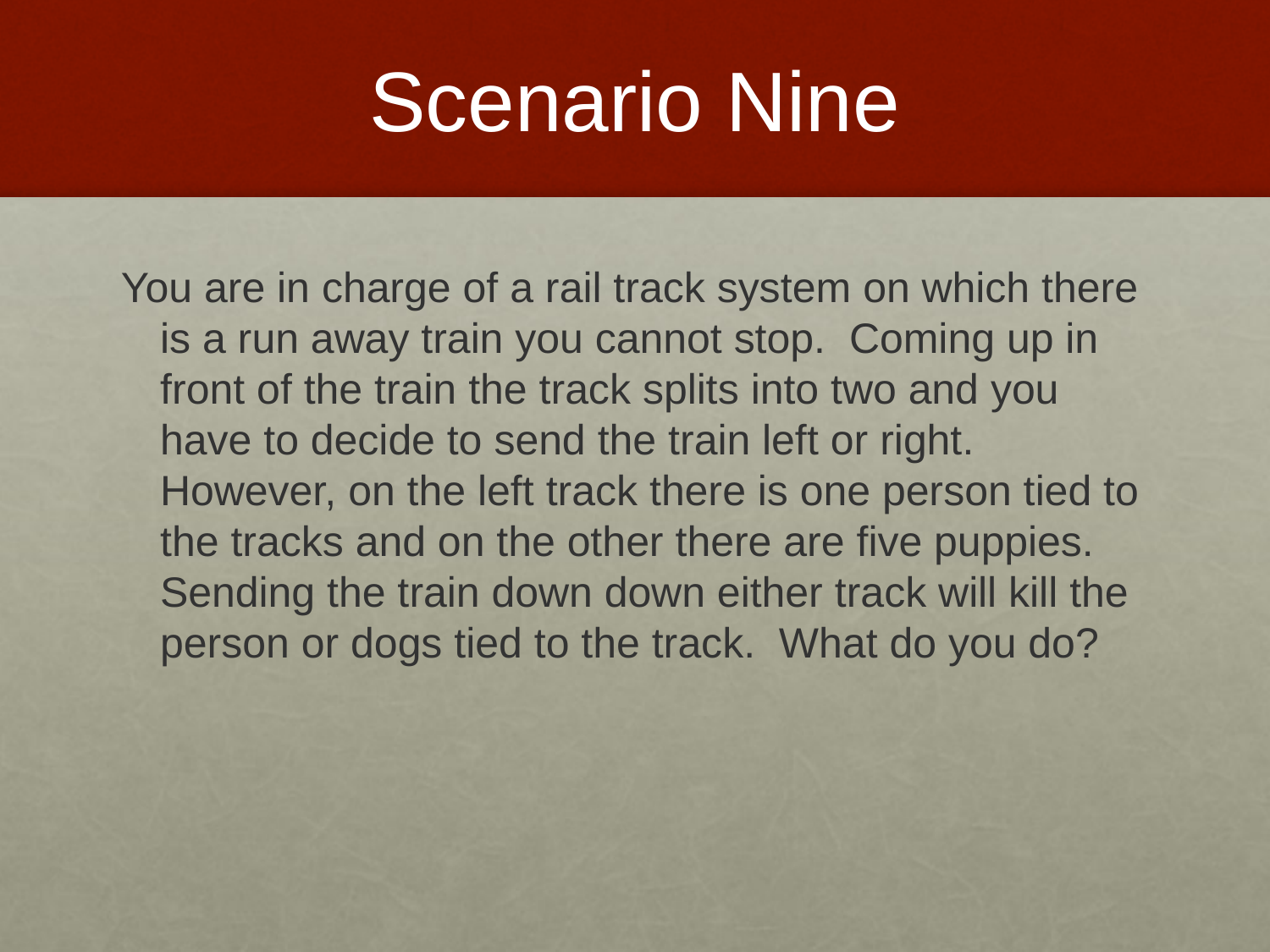

# Scenario Nine
You are in charge of a rail track system on which there is a run away train you cannot stop.  Coming up in front of the train the track splits into two and you have to decide to send the train left or right.  However, on the left track there is one person tied to the tracks and on the other there are five puppies.  Sending the train down down either track will kill the person or dogs tied to the track.  What do you do?